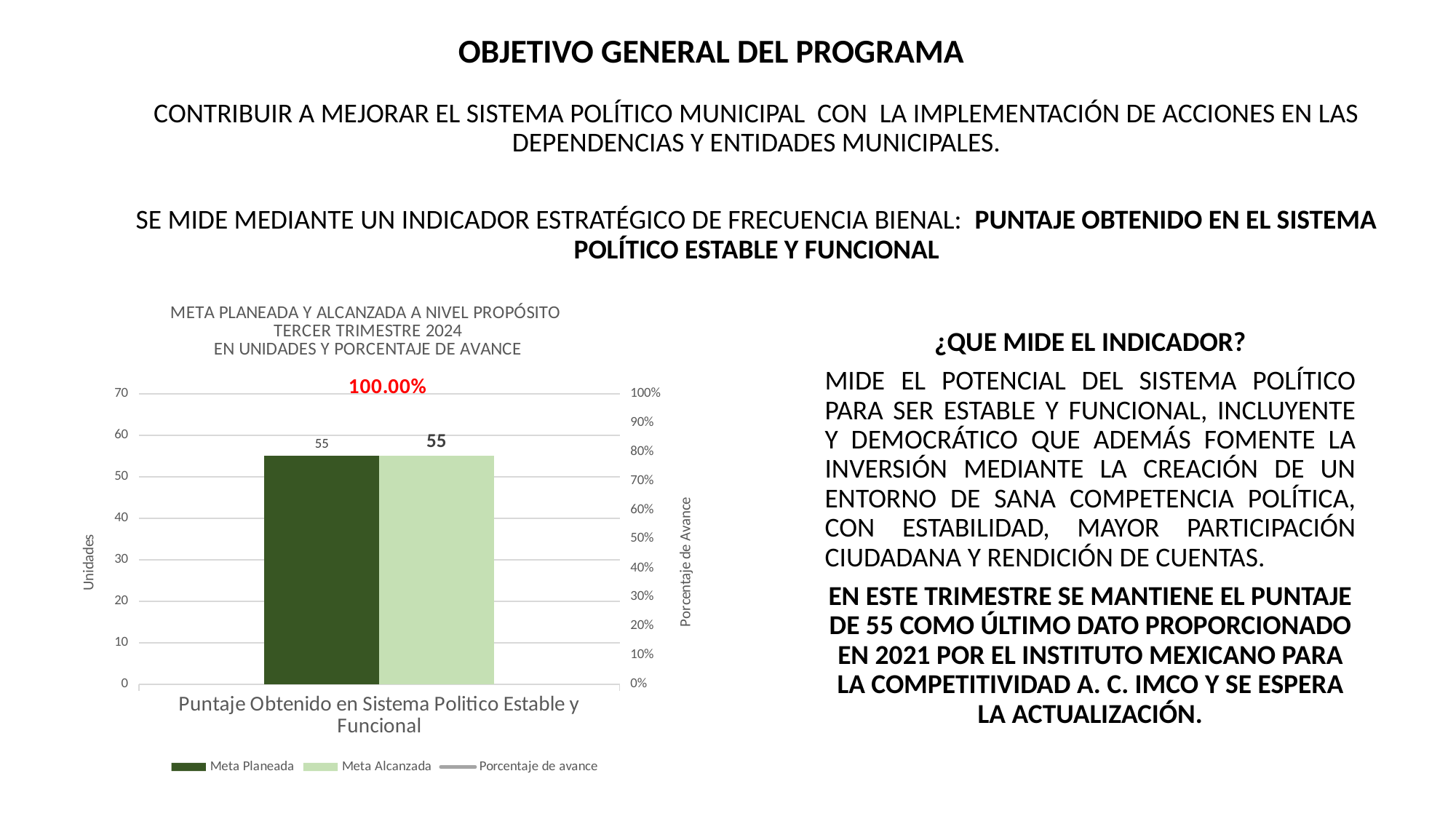

OBJETIVO GENERAL DEL PROGRAMA
CONTRIBUIR A MEJORAR EL SISTEMA POLÍTICO MUNICIPAL  CON  LA IMPLEMENTACIÓN DE ACCIONES EN LAS DEPENDENCIAS Y ENTIDADES MUNICIPALES.

SE MIDE MEDIANTE UN INDICADOR ESTRATÉGICO DE FRECUENCIA BIENAL:  PUNTAJE OBTENIDO EN EL SISTEMA POLÍTICO ESTABLE Y FUNCIONAL

### Chart: META PLANEADA Y ALCANZADA A NIVEL PROPÓSITO
TERCER TRIMESTRE 2024
EN UNIDADES Y PORCENTAJE DE AVANCE

| Category | Meta Planeada | Meta Alcanzada |  |
|---|---|---|---|
| Puntaje Obtenido en Sistema Politico Estable y Funcional | 55.0 | 55.0 | 1.0 |
¿QUE MIDE EL INDICADOR?
MIDE EL POTENCIAL DEL SISTEMA POLÍTICO PARA SER ESTABLE Y FUNCIONAL, INCLUYENTE Y DEMOCRÁTICO QUE ADEMÁS FOMENTE LA INVERSIÓN MEDIANTE LA CREACIÓN DE UN ENTORNO DE SANA COMPETENCIA POLÍTICA, CON ESTABILIDAD, MAYOR PARTICIPACIÓN CIUDADANA Y RENDICIÓN DE CUENTAS.
EN ESTE TRIMESTRE SE MANTIENE EL PUNTAJE DE 55 COMO ÚLTIMO DATO PROPORCIONADO EN 2021 POR EL INSTITUTO MEXICANO PARA LA COMPETITIVIDAD A. C. IMCO Y SE ESPERA LA ACTUALIZACIÓN.